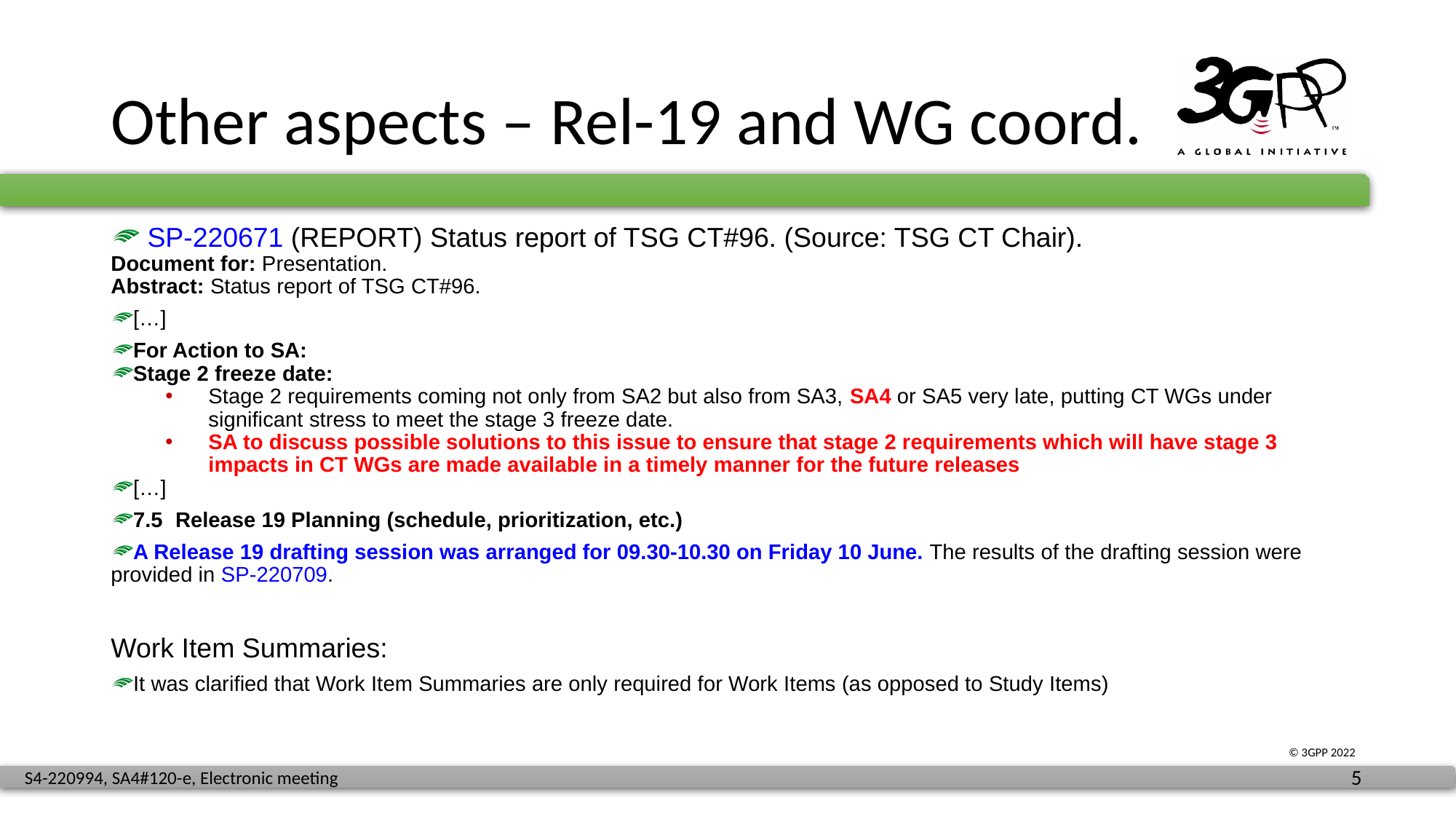

# Other aspects – Rel-19 and WG coord.
 SP‑220671 (REPORT) Status report of TSG CT#96. (Source: TSG CT Chair).
Document for: Presentation.
Abstract: Status report of TSG CT#96.
[…]
For Action to SA:
Stage 2 freeze date:
Stage 2 requirements coming not only from SA2 but also from SA3, SA4 or SA5 very late, putting CT WGs under significant stress to meet the stage 3 freeze date.
SA to discuss possible solutions to this issue to ensure that stage 2 requirements which will have stage 3 impacts in CT WGs are made available in a timely manner for the future releases
[…]
7.5	Release 19 Planning (schedule, prioritization, etc.)
A Release 19 drafting session was arranged for 09.30-10.30 on Friday 10 June. The results of the drafting session were provided in SP-220709.

Work Item Summaries:
It was clarified that Work Item Summaries are only required for Work Items (as opposed to Study Items)